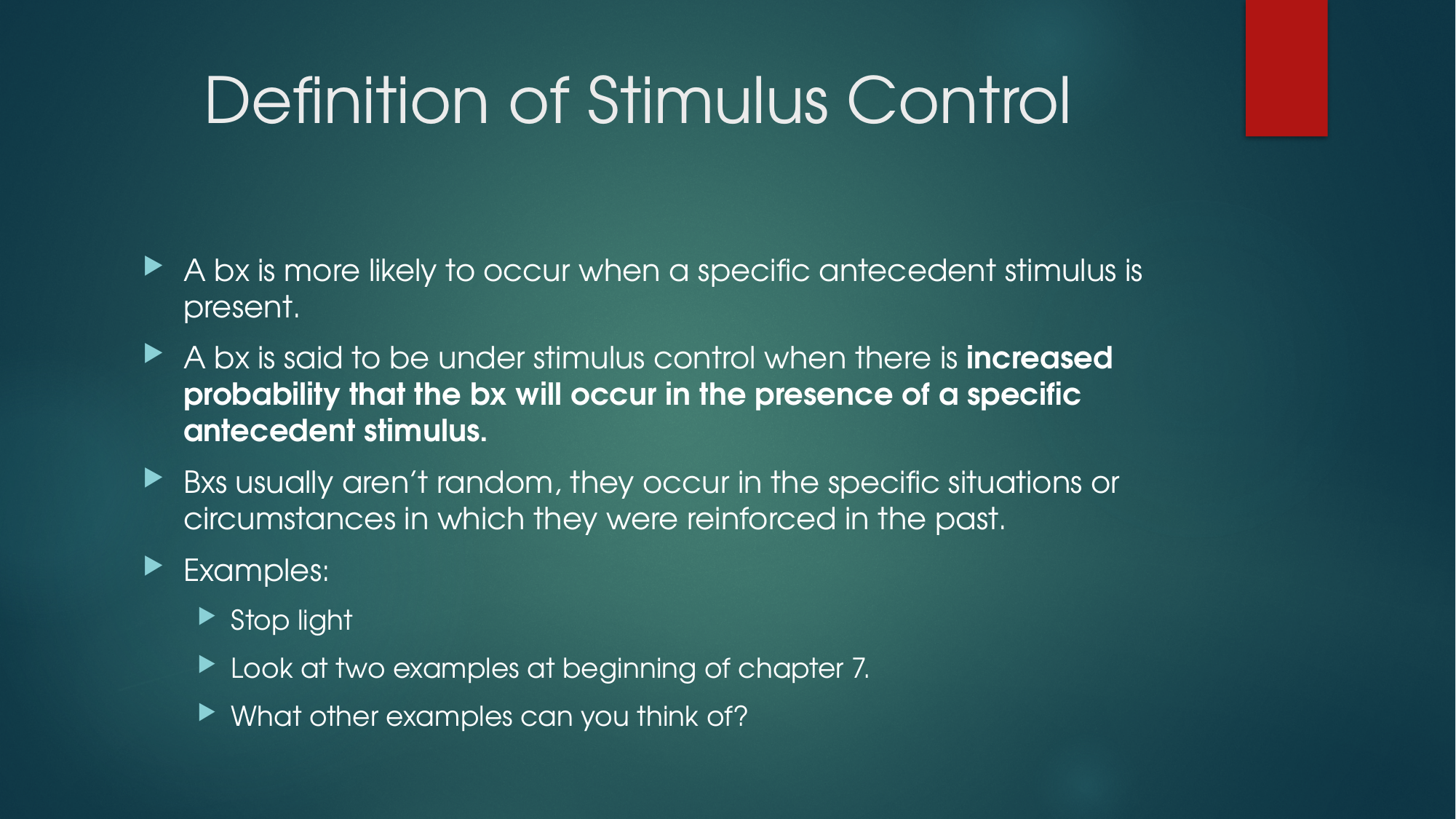

# Definition of Stimulus Control
A bx is more likely to occur when a specific antecedent stimulus is present.
A bx is said to be under stimulus control when there is increased probability that the bx will occur in the presence of a specific antecedent stimulus.
Bxs usually aren’t random, they occur in the specific situations or circumstances in which they were reinforced in the past.
Examples:
Stop light
Look at two examples at beginning of chapter 7.
What other examples can you think of?